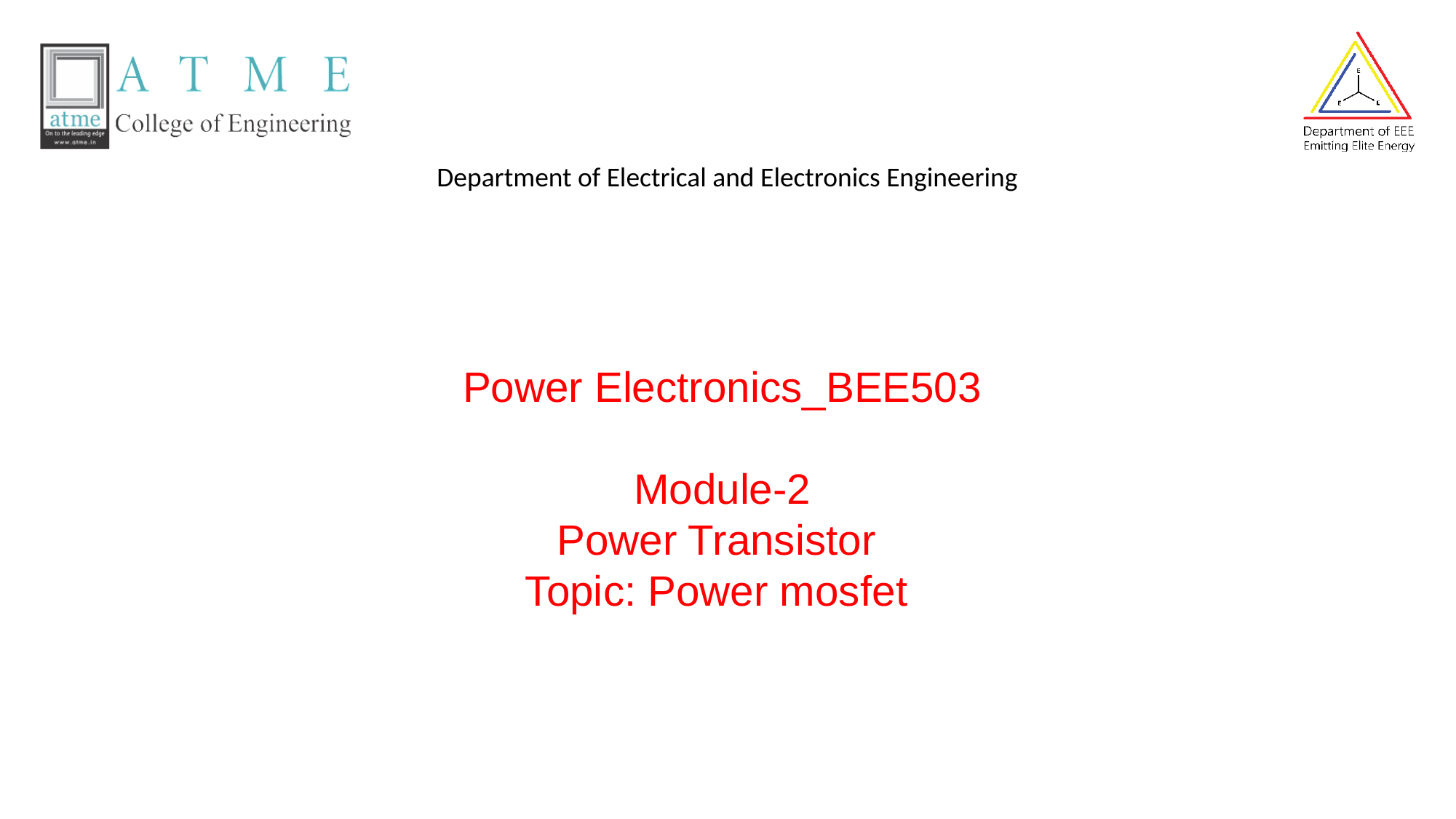

Power Electronics_BEE503

Module-2
Power Transistor
Topic: Power mosfet